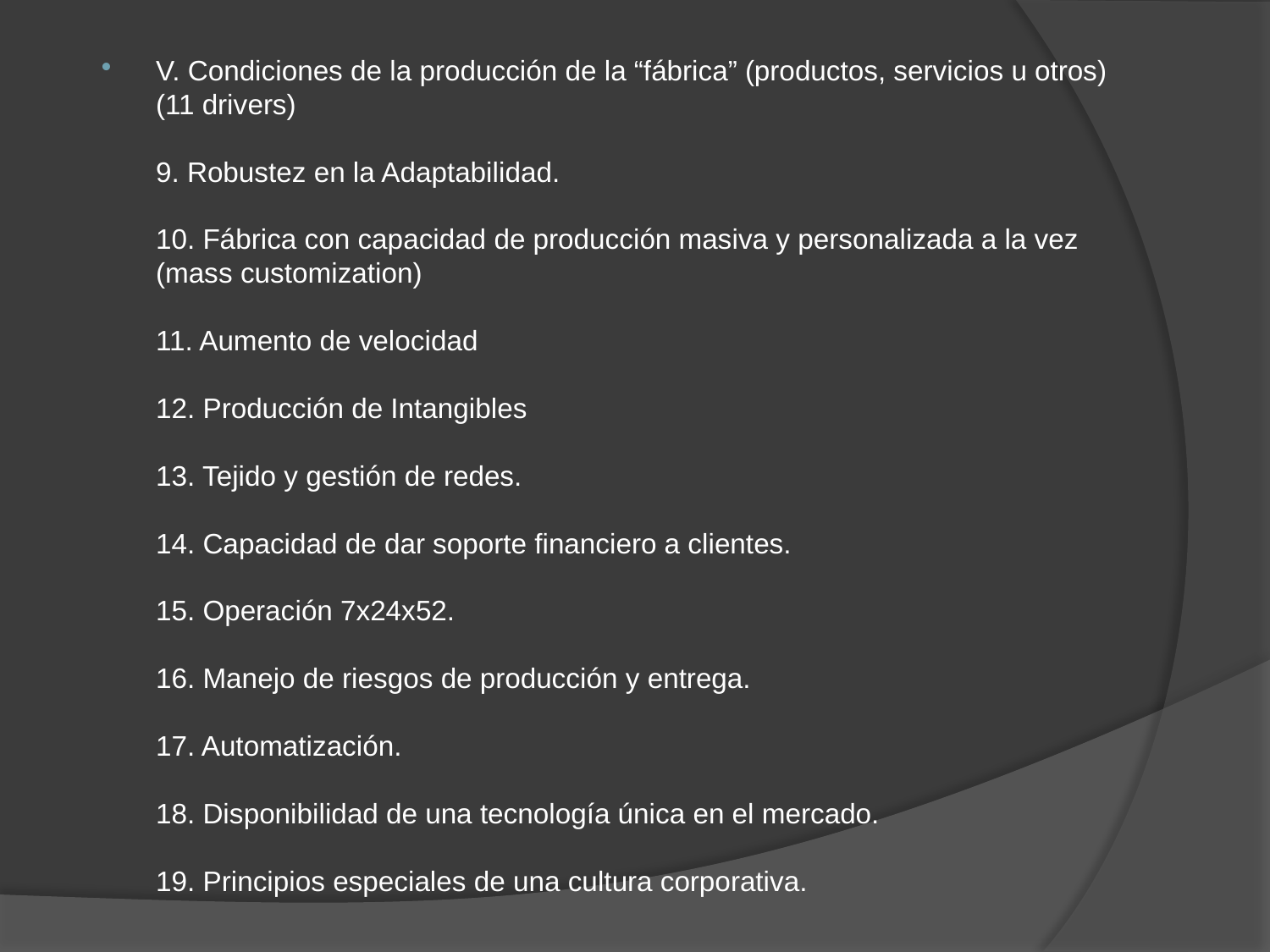

V. Condiciones de la producción de la “fábrica” (productos, servicios u otros) (11 drivers) 
9. Robustez en la Adaptabilidad. 
10. Fábrica con capacidad de producción masiva y personalizada a la vez (mass customization) 
11. Aumento de velocidad 
12. Producción de Intangibles 
13. Tejido y gestión de redes. 
14. Capacidad de dar soporte financiero a clientes. 
15. Operación 7x24x52. 
16. Manejo de riesgos de producción y entrega. 
17. Automatización. 
18. Disponibilidad de una tecnología única en el mercado. 
19. Principios especiales de una cultura corporativa.